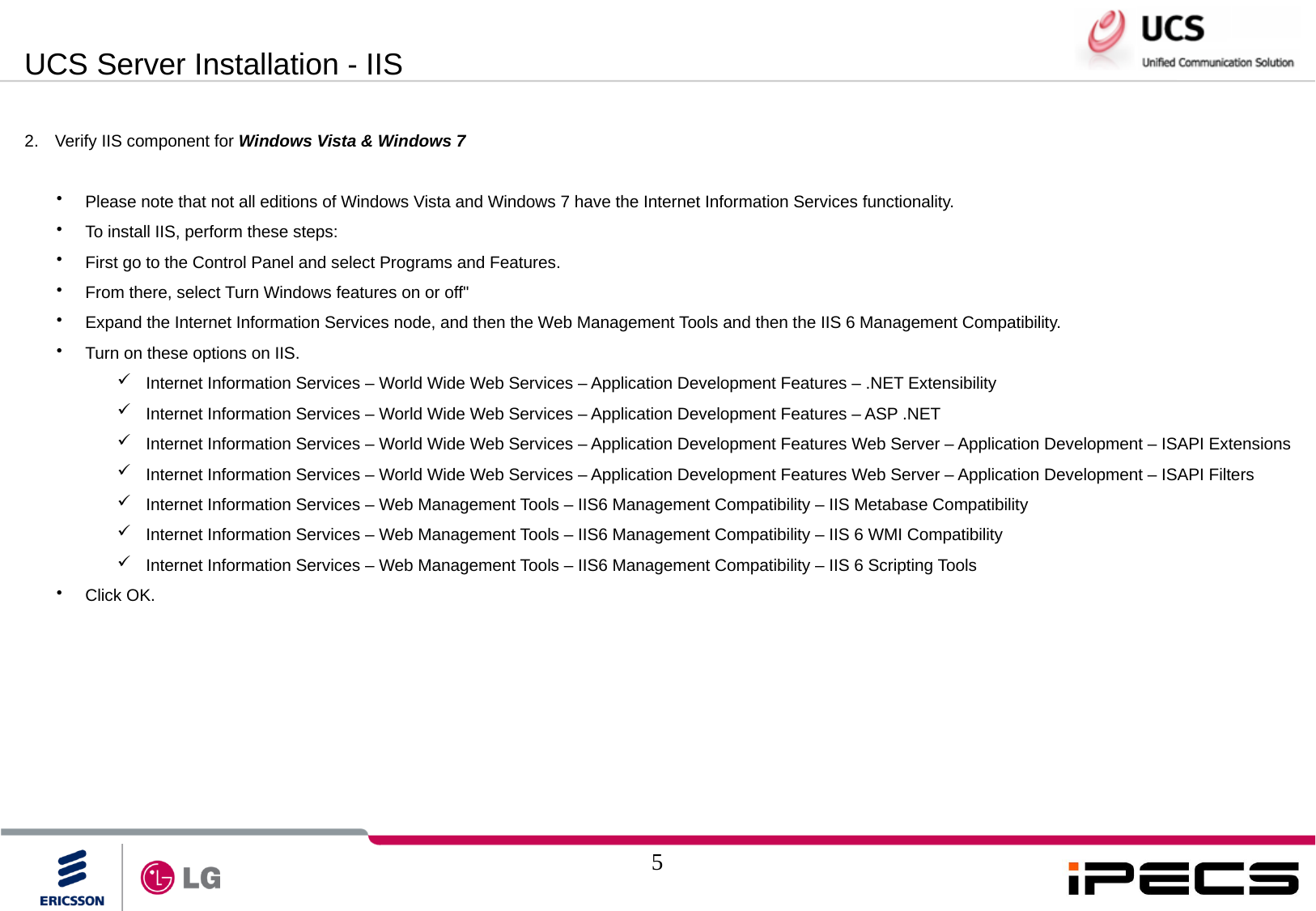

UCS Server Installation - IIS
Verify IIS component for Windows Vista & Windows 7

Please note that not all editions of Windows Vista and Windows 7 have the Internet Information Services functionality.
To install IIS, perform these steps:
First go to the Control Panel and select Programs and Features.
From there, select Turn Windows features on or off"
Expand the Internet Information Services node, and then the Web Management Tools and then the IIS 6 Management Compatibility.
Turn on these options on IIS.
Internet Information Services – World Wide Web Services – Application Development Features – .NET Extensibility
Internet Information Services – World Wide Web Services – Application Development Features – ASP .NET
Internet Information Services – World Wide Web Services – Application Development Features Web Server – Application Development – ISAPI Extensions
Internet Information Services – World Wide Web Services – Application Development Features Web Server – Application Development – ISAPI Filters
Internet Information Services – Web Management Tools – IIS6 Management Compatibility – IIS Metabase Compatibility
Internet Information Services – Web Management Tools – IIS6 Management Compatibility – IIS 6 WMI Compatibility
Internet Information Services – Web Management Tools – IIS6 Management Compatibility – IIS 6 Scripting Tools
Click OK.

5